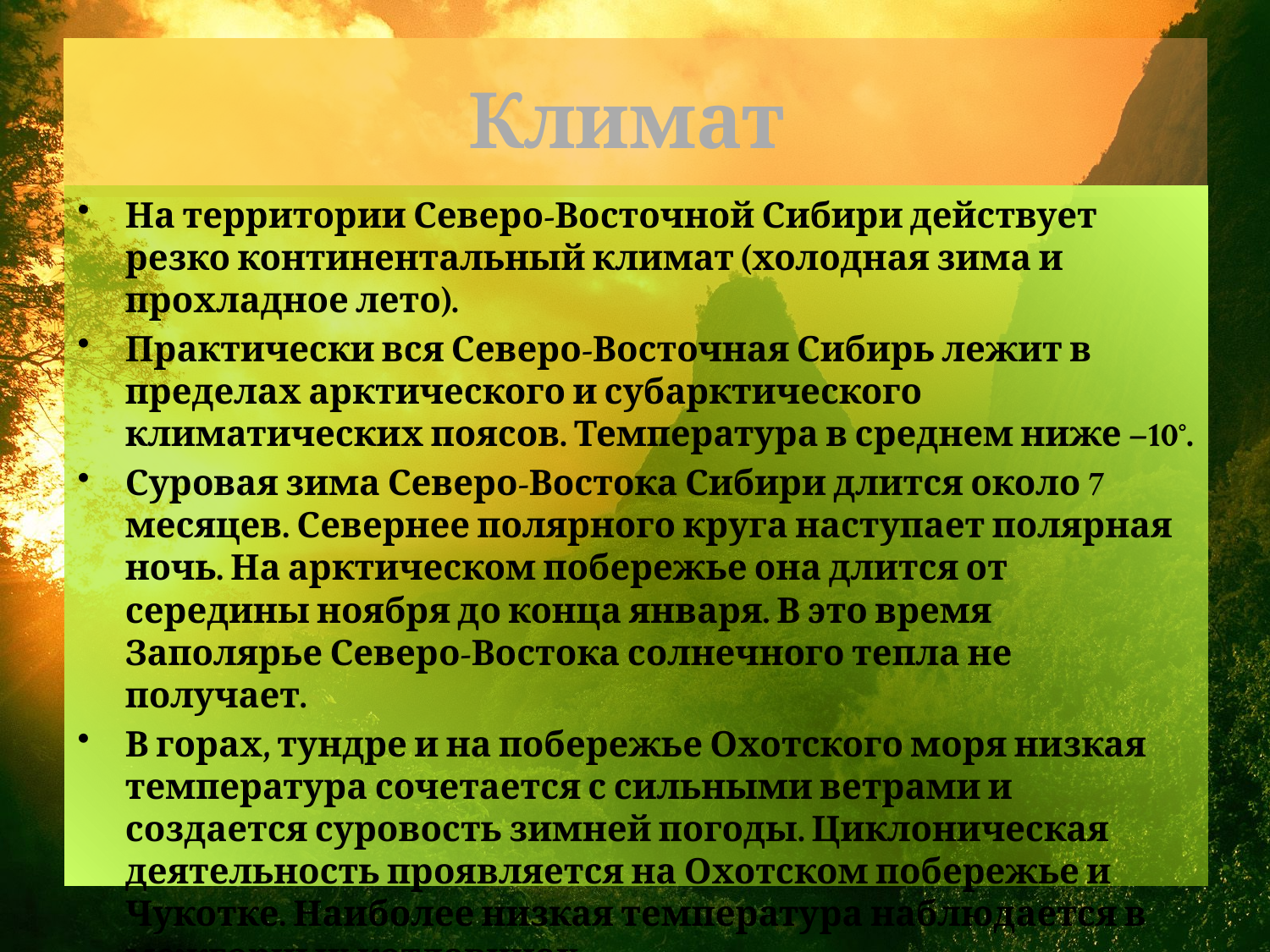

# Климат
На территории Северо-Восточной Сибири действует резко континентальный климат (холодная зима и прохладное лето).
Практически вся Северо-Восточная Сибирь лежит в пределах арктического и субарктического климатических поясов. Температура в среднем ниже −10°.
Суровая зима Северо-Востока Сибири длится около 7 месяцев. Севернее полярного круга наступает полярная ночь. На арктическом побережье она длится от середины ноября до конца января. В это время Заполярье Северо-Востока солнечного тепла не получает.
В горах, тундре и на побережье Охотского моря низкая температура сочетается с сильными ветрами и создается суровость зимней погоды. Циклоническая деятельность проявляется на Охотском побережье и Чукотке. Наиболее низкая температура наблюдается в межгорных котловинах.